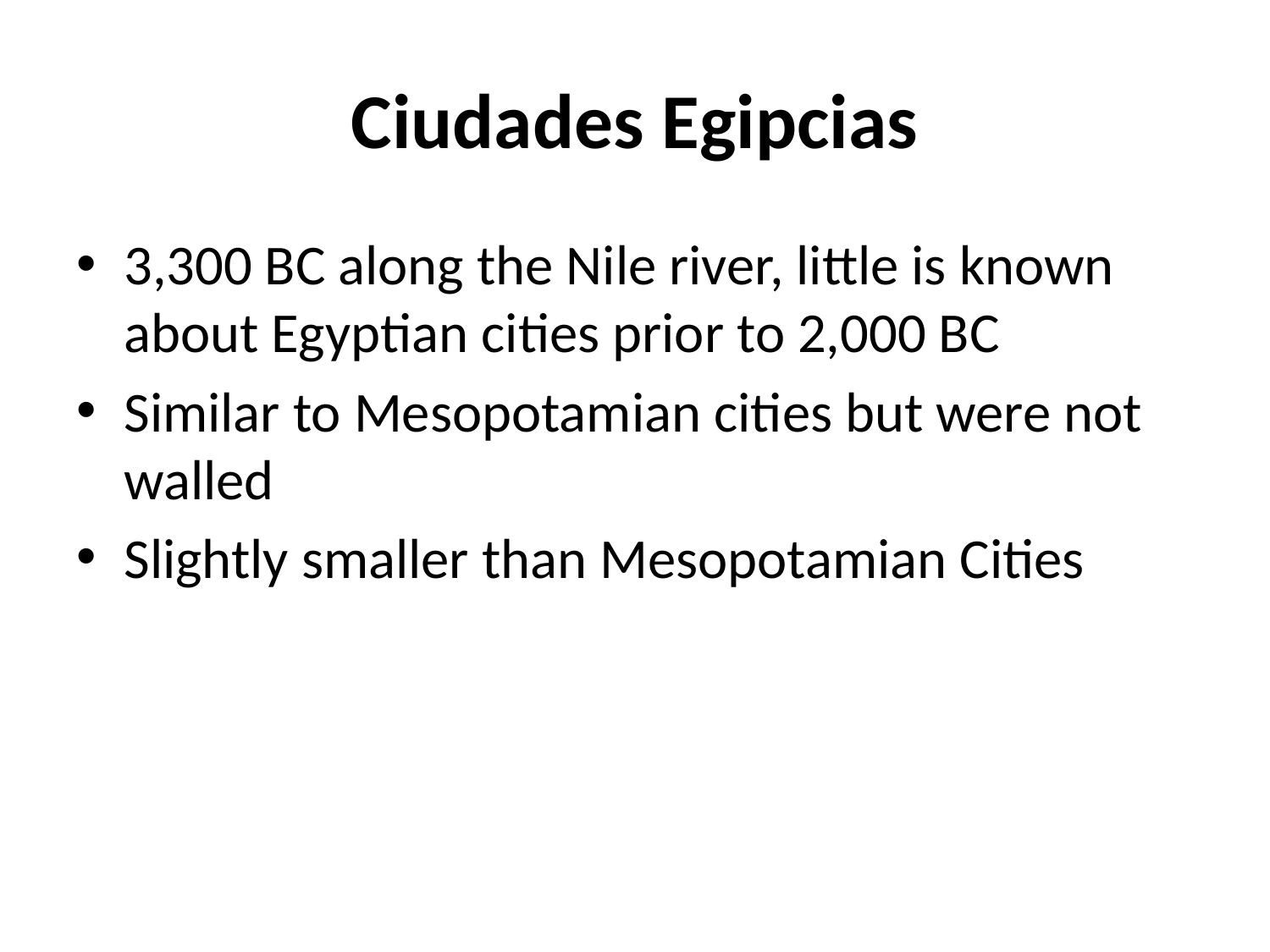

# Ciudades Egipcias
3,300 BC along the Nile river, little is known about Egyptian cities prior to 2,000 BC
Similar to Mesopotamian cities but were not walled
Slightly smaller than Mesopotamian Cities